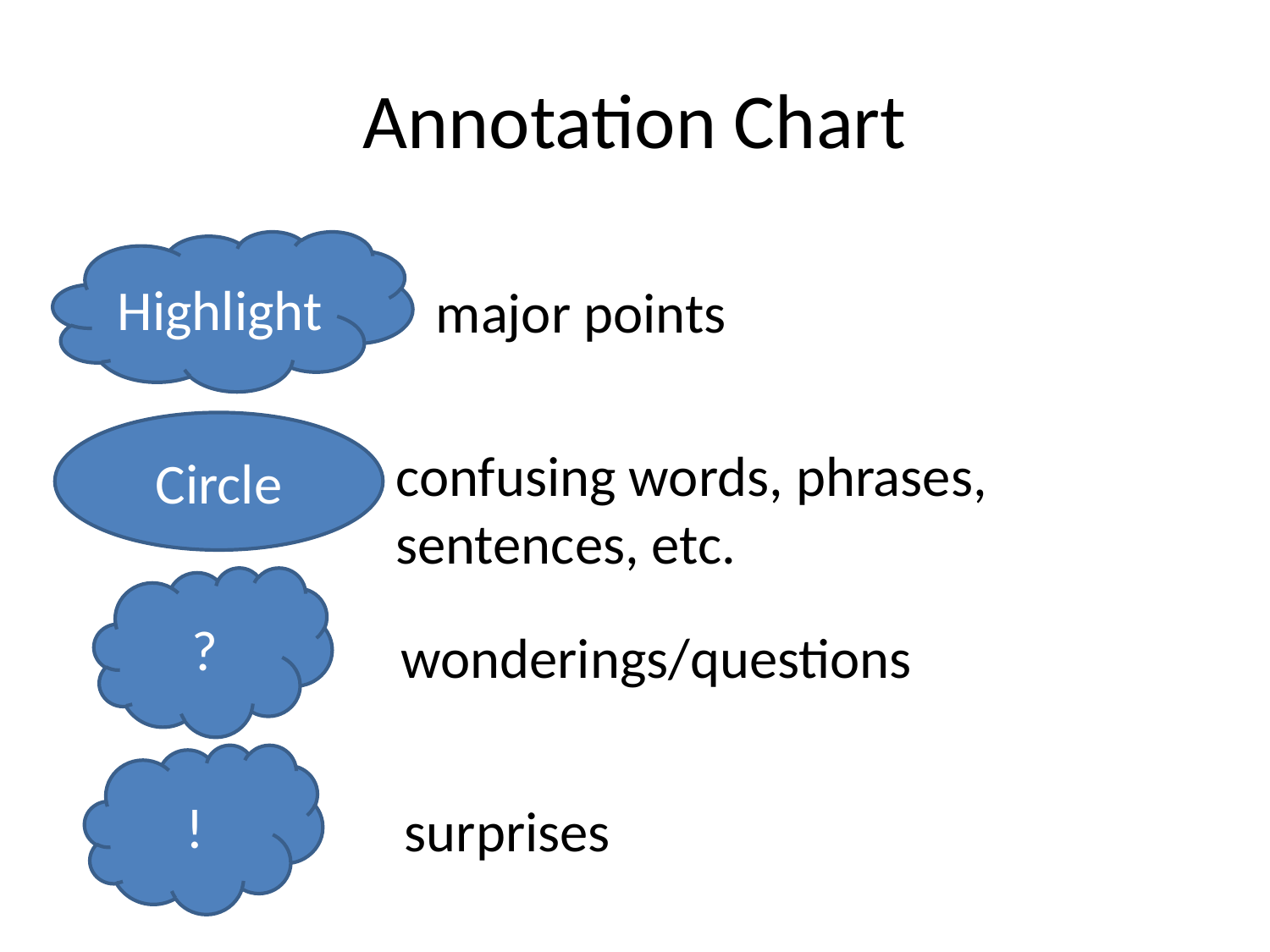

# Annotation Chart

Highlight
major points
Circle
confusing words, phrases, sentences, etc.
?
wonderings/questions
!
surprises